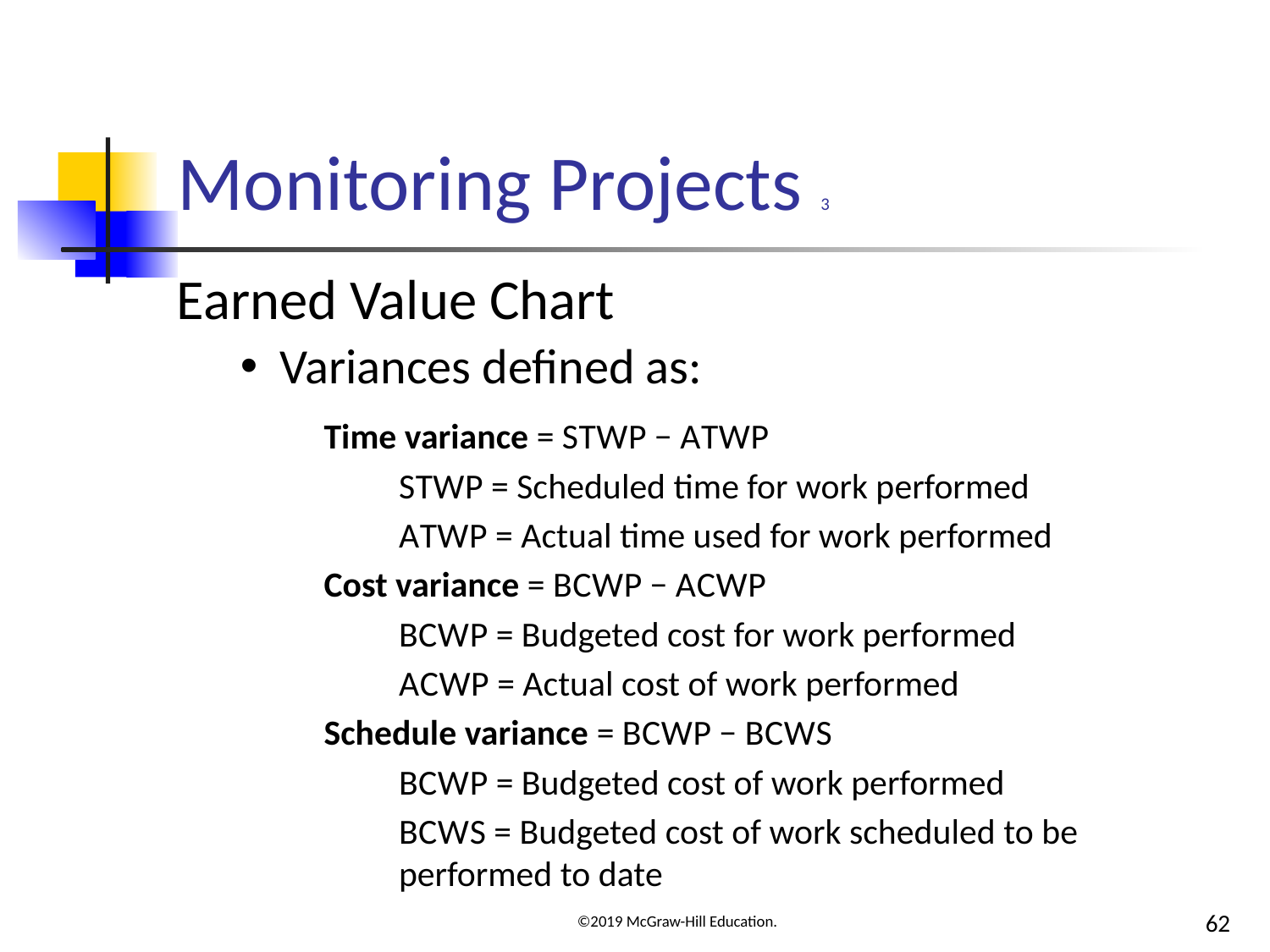

# Monitoring Projects 3
Earned Value Chart
Variances defined as:
Time variance = S T W P − A T W P
S T W P = Scheduled time for work performed
A T W P = Actual time used for work performed
Cost variance = B C W P − A C W P
B C W P = Budgeted cost for work performed
A C W P = Actual cost of work performed
Schedule variance = B C W P − B C W S
B C W P = Budgeted cost of work performed
B C W S = Budgeted cost of work scheduled to be performed to date